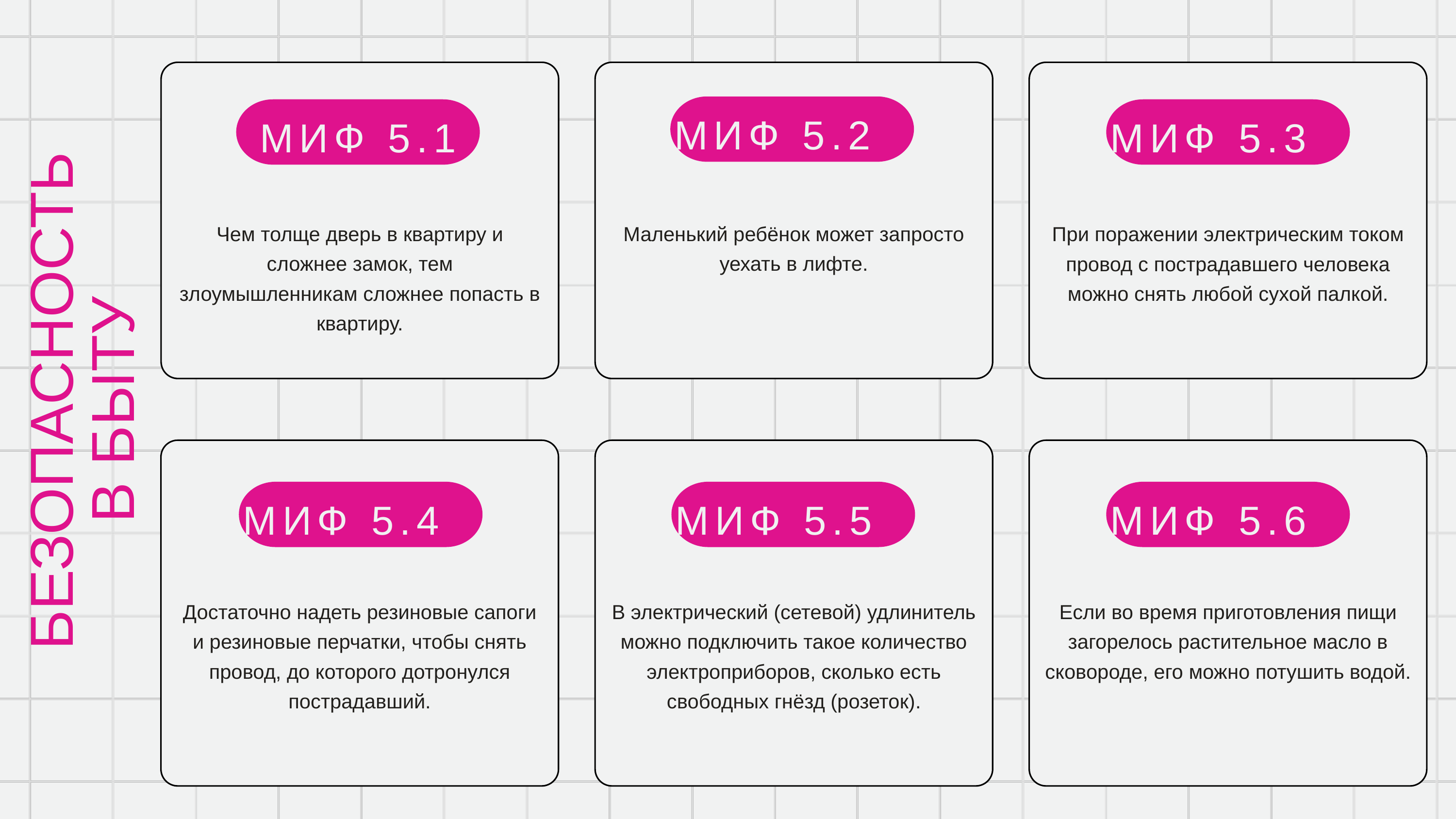

МИФ 5.2

МИФ 5.3

МИФ 5.1
Чем толще дверь в квартиру и сложнее замок, тем злоумышленникам сложнее попасть в квартиру.
Маленький ребёнок может запросто уехать в лифте.
При поражении электрическим током провод с пострадавшего человека можно снять любой сухой палкой.
 БЕЗОПАСНОСТЬ
В БЫТУ

МИФ 5.4

МИФ 5.5

МИФ 5.6
Достаточно надеть резиновые сапоги и резиновые перчатки, чтобы снять провод, до которого дотронулся пострадавший.
В электрический (сетевой) удлинитель можно подключить такое количество электроприборов, сколько есть свободных гнёзд (розеток).
Если во время приготовления пищи загорелось растительное масло в сковороде, его можно потушить водой.